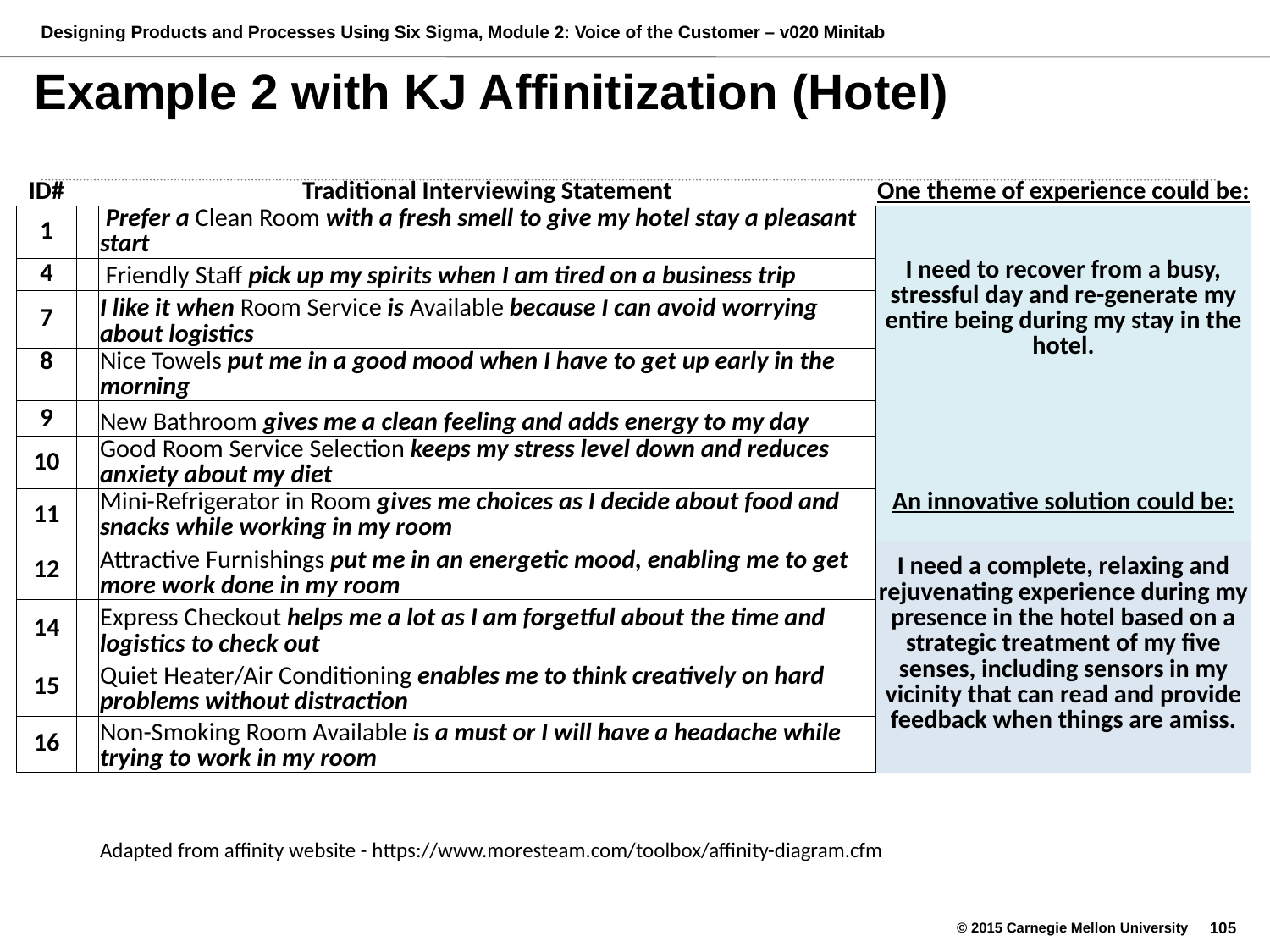

# Example 2 with KJ Affinitization (Hotel)
| ID# |  | Traditional Interviewing Statement | One theme of experience could be: |
| --- | --- | --- | --- |
| 1 |  | Prefer a Clean Room with a fresh smell to give my hotel stay a pleasant start | I need to recover from a busy, stressful day and re-generate my entire being during my stay in the hotel. |
| 4 |  | Friendly Staff pick up my spirits when I am tired on a business trip |  |
| 7 |  | I like it when Room Service is Available because I can avoid worrying about logistics |  |
| 8 |  | Nice Towels put me in a good mood when I have to get up early in the morning |  |
| 9 |  | New Bathroom gives me a clean feeling and adds energy to my day |  |
| 10 |  | Good Room Service Selection keeps my stress level down and reduces anxiety about my diet |  |
| 11 |  | Mini-Refrigerator in Room gives me choices as I decide about food and snacks while working in my room | An innovative solution could be: |
| 12 |  | Attractive Furnishings put me in an energetic mood, enabling me to get more work done in my room | I need a complete, relaxing and rejuvenating experience during my presence in the hotel based on a strategic treatment of my five senses, including sensors in my vicinity that can read and provide feedback when things are amiss. |
| 14 |  | Express Checkout helps me a lot as I am forgetful about the time and logistics to check out |  |
| 15 |  | Quiet Heater/Air Conditioning enables me to think creatively on hard problems without distraction |  |
| 16 |  | Non-Smoking Room Available is a must or I will have a headache while trying to work in my room |  |
|  |  |  |  |
|  |  | Adapted from affinity website - https://www.moresteam.com/toolbox/affinity-diagram.cfm |  |